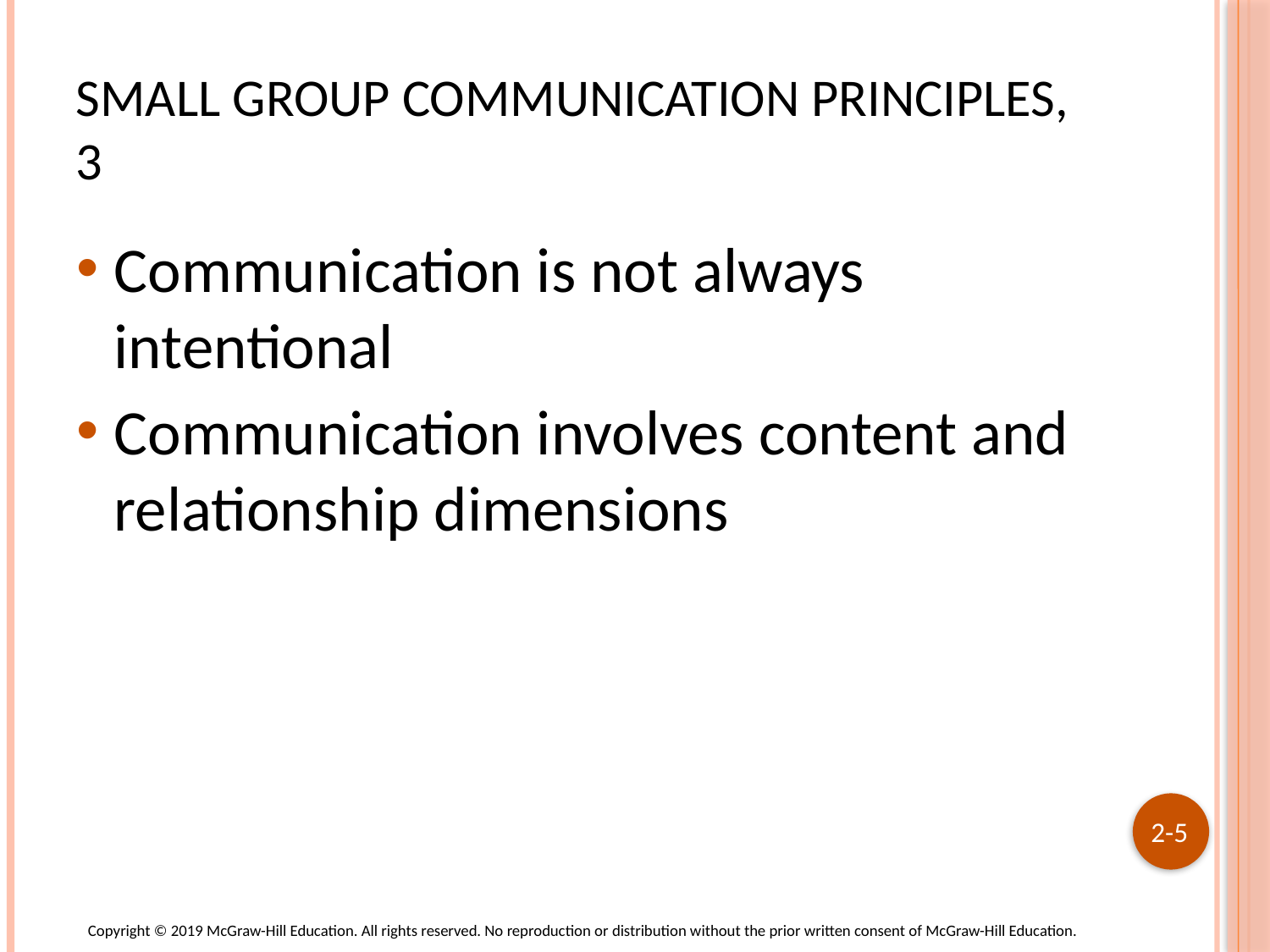

# Small Group Communication Principles, 3
Communication is not always intentional
Communication involves content and relationship dimensions